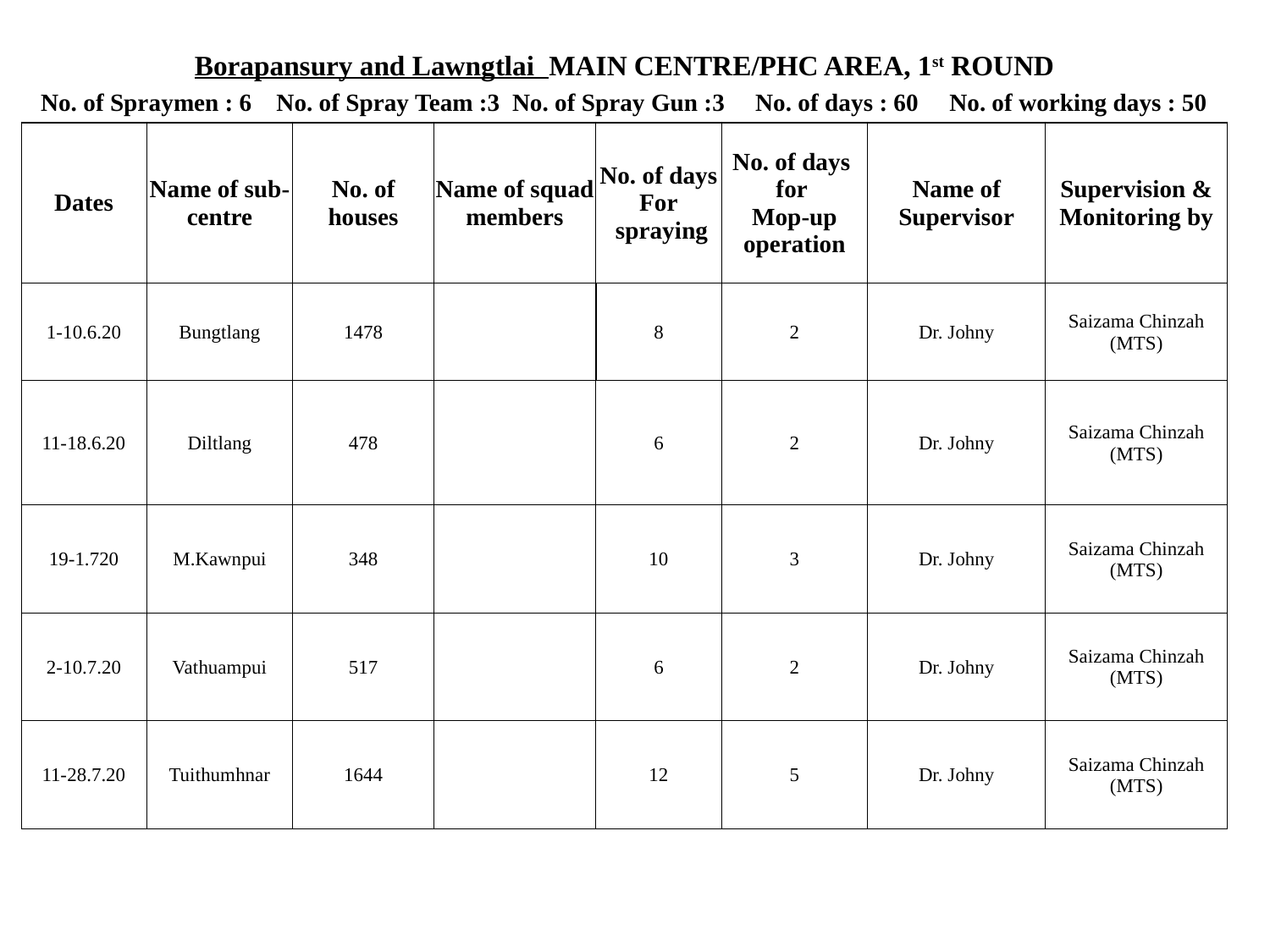

| Borapansury and Lawngtlai MAIN CENTRE/PHC AREA, 1st ROUND |  |  |  |  |  |  |  |
| --- | --- | --- | --- | --- | --- | --- | --- |
| No. of Spraymen : 6 No. of Spray Team :3 No. of Spray Gun :3 No. of days : 60 No. of working days : 50 |  |  |  |  |  |  |  |
| Dates | Name of sub-centre | No. of houses | Name of squad members | No. of days For spraying | No. of days for Mop-up operation | Name of Supervisor | Supervision & Monitoring by |
| 1-10.6.20 | Bungtlang | 1478 |  | 8 | 2 | Dr. Johny | Saizama Chinzah (MTS) |
| 11-18.6.20 | Diltlang | 478 |  | 6 | 2 | Dr. Johny | Saizama Chinzah (MTS) |
| 19-1.720 | M.Kawnpui | 348 |  | 10 | 3 | Dr. Johny | Saizama Chinzah (MTS) |
| 2-10.7.20 | Vathuampui | 517 |  | 6 | 2 | Dr. Johny | Saizama Chinzah (MTS) |
| 11-28.7.20 | Tuithumhnar | 1644 |  | 12 | 5 | Dr. Johny | Saizama Chinzah (MTS) |